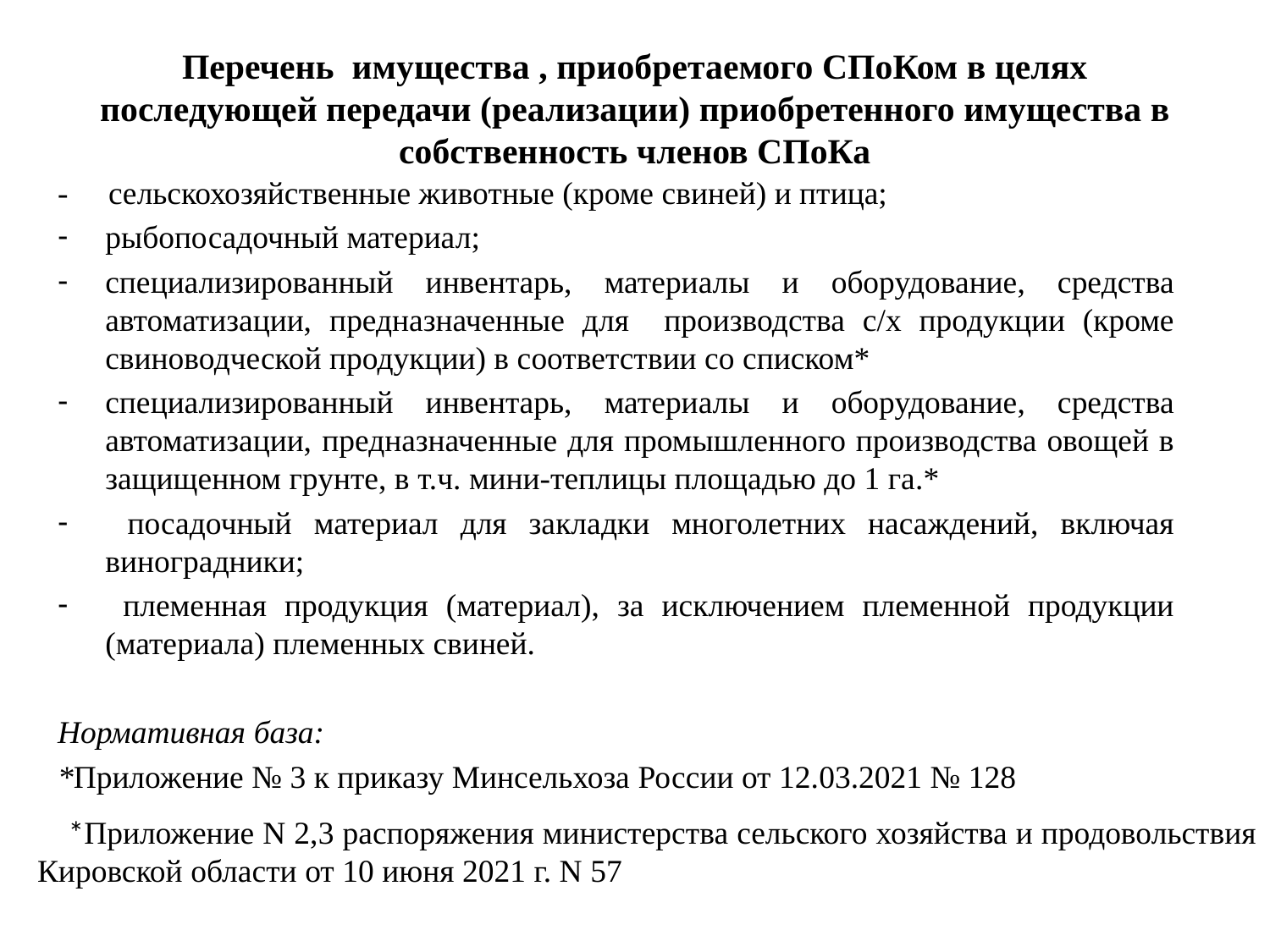

# Перечень  имущества , приобретаемого СПоКом в целях последующей передачи (реализации) приобретенного имущества в собственность членов СПоКа
-     сельскохозяйственные животные (кроме свиней) и птица;
рыбопосадочный материал;
специализированный инвентарь, материалы и оборудование, средства автоматизации, предназначенные для  производства с/х продукции (кроме свиноводческой продукции) в соответствии со списком*
специализированный инвентарь, материалы и оборудование, средства автоматизации, предназначенные для промышленного производства овощей в защищенном грунте, в т.ч. мини-теплицы площадью до 1 га.*
 посадочный материал для закладки многолетних насаждений, включая виноградники;
 племенная продукция (материал), за исключением племенной продукции (материала) племенных свиней.

Нормативная база:
*Приложение № 3 к приказу Минсельхоза России от 12.03.2021 № 128
    *Приложение N 2,3 распоряжения министерства сельского хозяйства и продовольствия Кировской области от 10 июня 2021 г. N 57